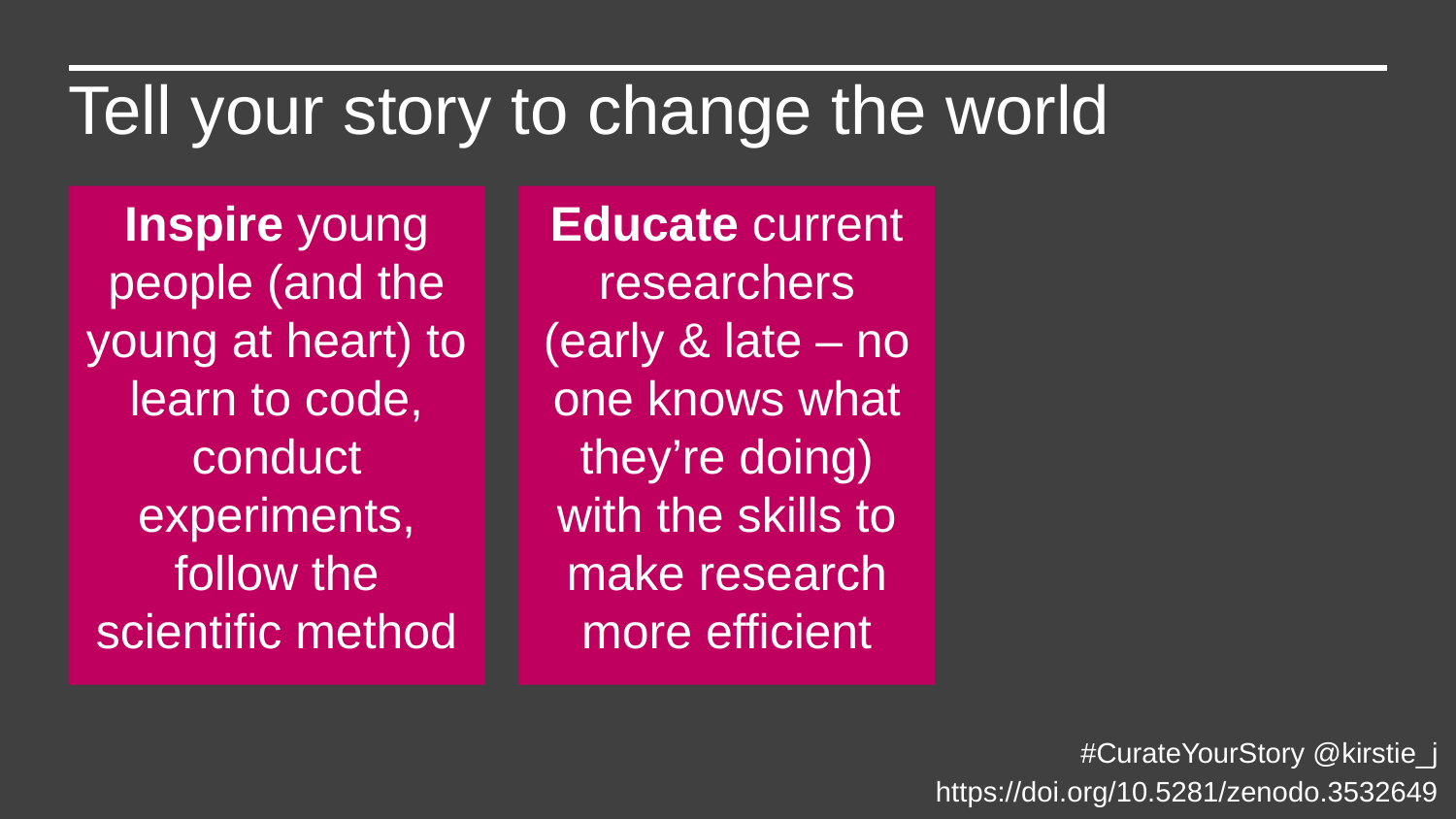

Tell your story to change the world
Educate current researchers (early & late – no one knows what they’re doing) with the skills to make research more efficient
Inspire young people (and the young at heart) to learn to code, conduct experiments, follow the scientific method
#CurateYourStory @kirstie_j
https://doi.org/10.5281/zenodo.3532649